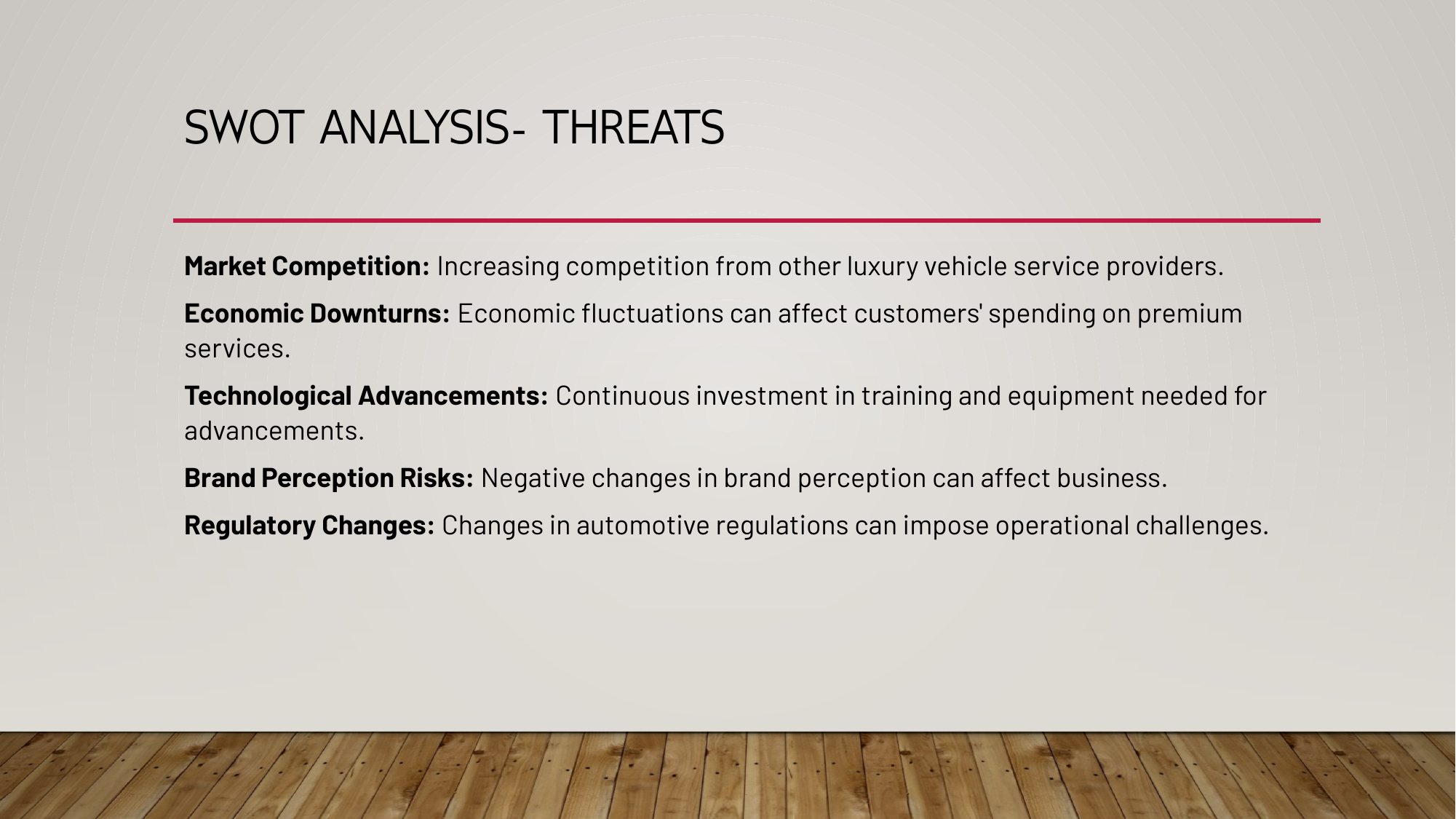

# SWOT Analysis- Threats
Market Competition: Increasing competition from other luxury vehicle service providers.
Economic Downturns: Economic fluctuations can affect customers' spending on premium services.
Technological Advancements: Continuous investment in training and equipment needed for advancements.
Brand Perception Risks: Negative changes in brand perception can affect business.
Regulatory Changes: Changes in automotive regulations can impose operational challenges.